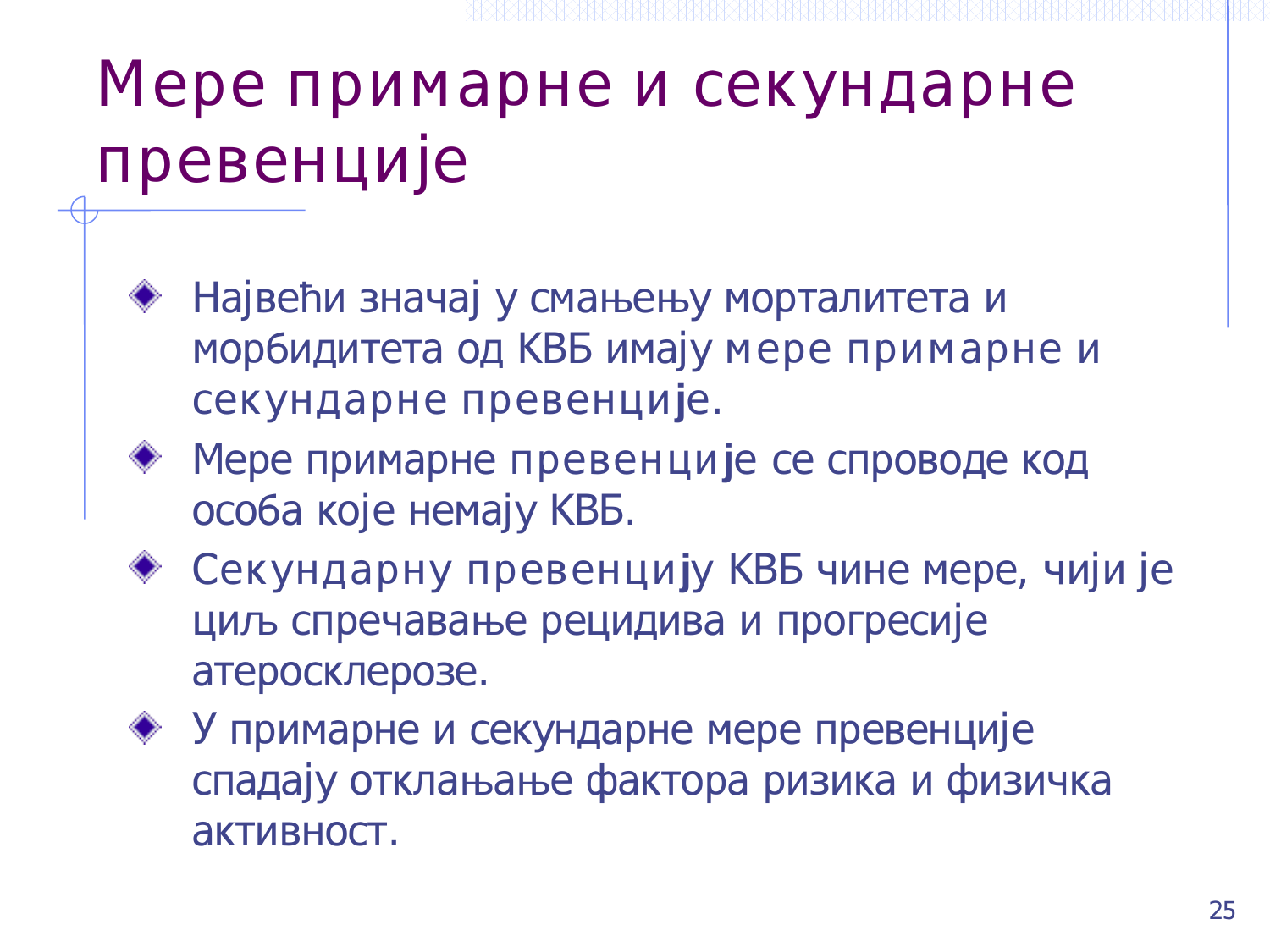

# Мере примарне и секундарне превенције
Највећи значај у смањењу морталитета и морбидитета од КВБ имају мере примарне и секундарне превенције.
Мере примарне превенције се спроводе код особа које немају КВБ.
Секундарну превенцију КВБ чине мере, чији је циљ спречавање рецидива и прогресије атеросклерозе.
У примарне и секундарне мере превенције спадају отклањање фактора ризика и физичка активност.
25